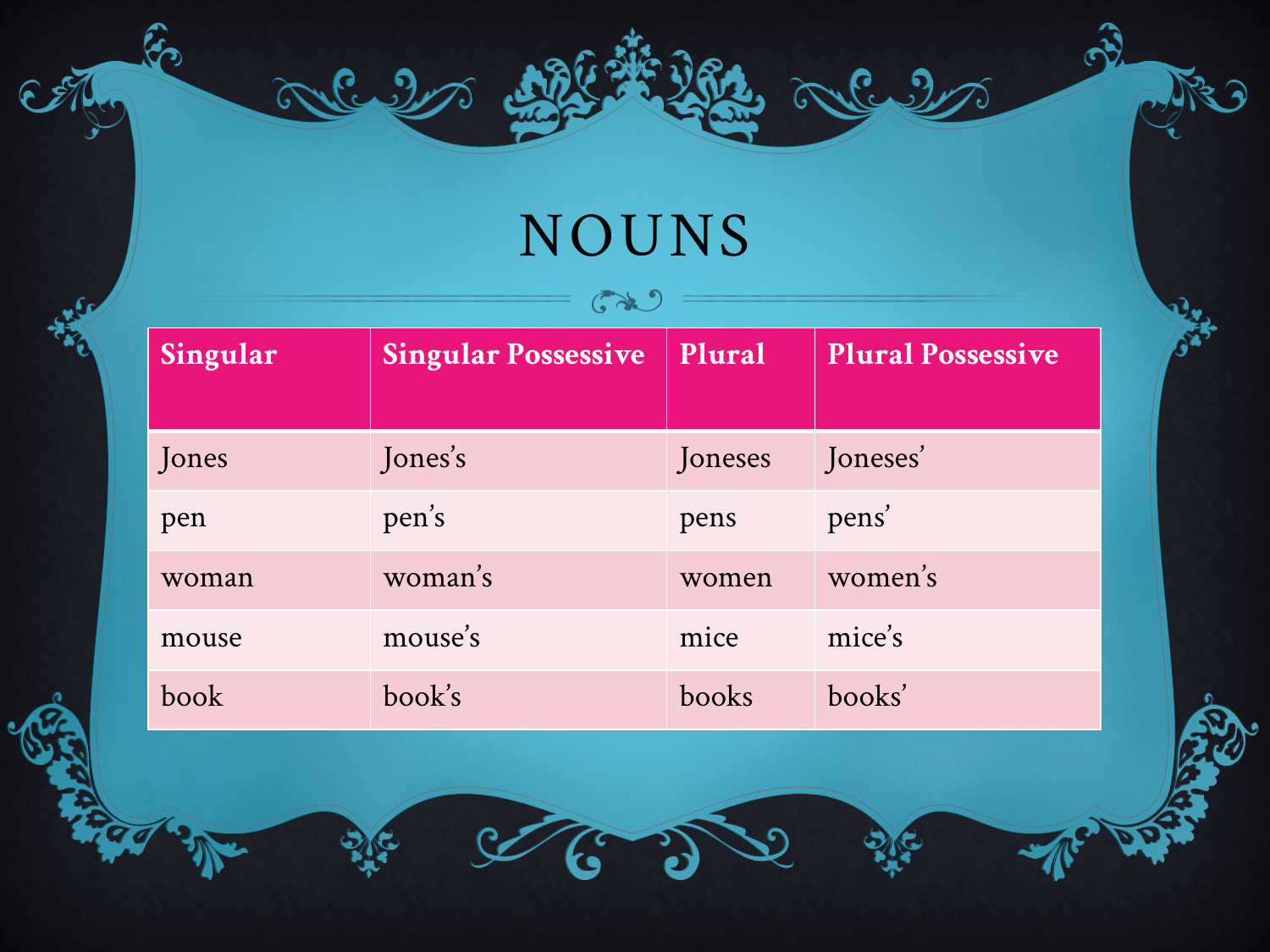

# NOUNS
| Singular | Singular Possessive | Plural | Plural Possessive |
| --- | --- | --- | --- |
| Jones | Jones’s | Joneses | Joneses’ |
| pen | pen’s | pens | pens’ |
| woman | woman’s | women | women’s |
| mouse | mouse’s | mice | mice’s |
| book | book’s | books | books’ |